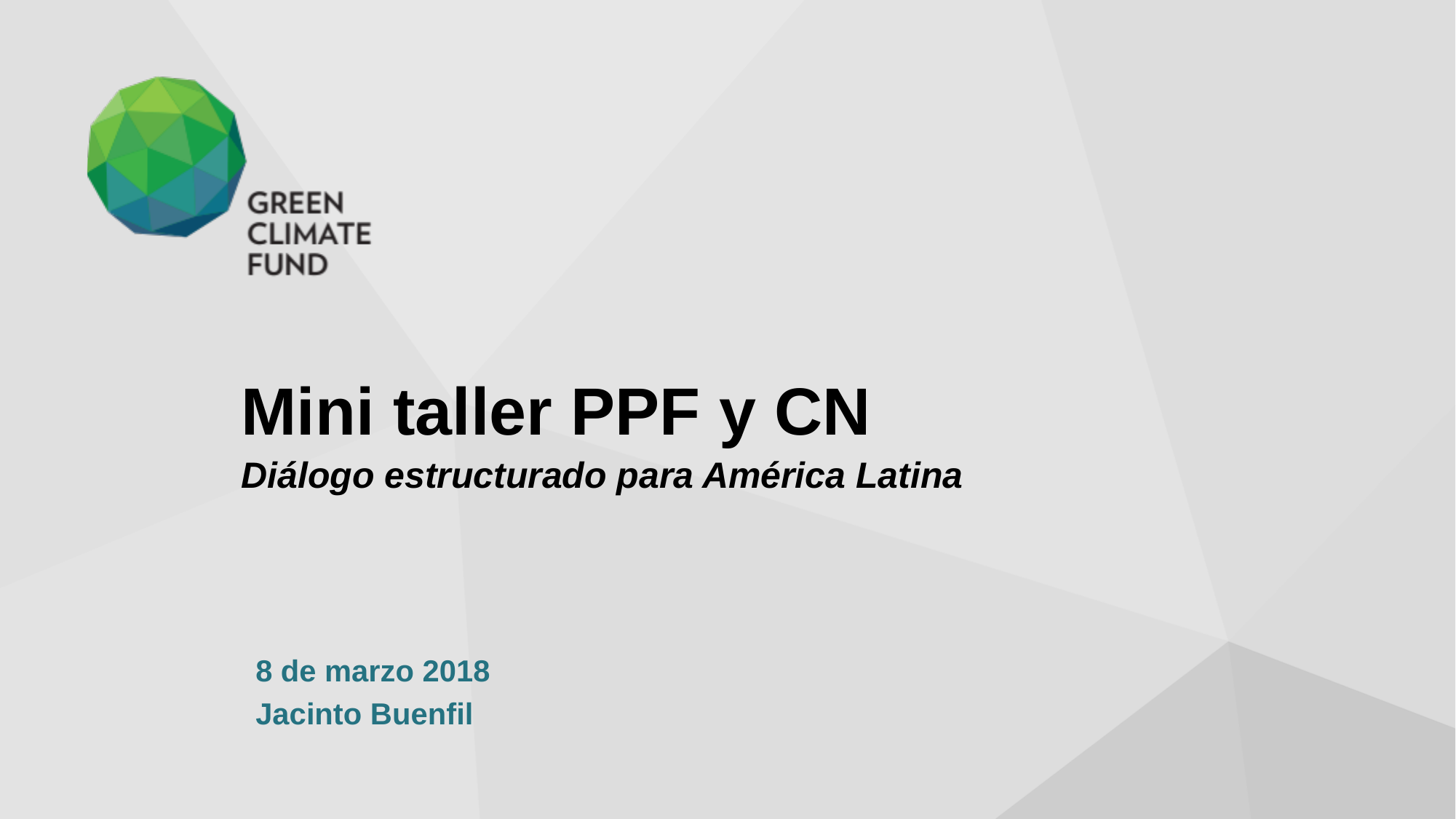

Mini taller PPF y CN
Diálogo estructurado para América Latina
8 de marzo 2018
Jacinto Buenfil